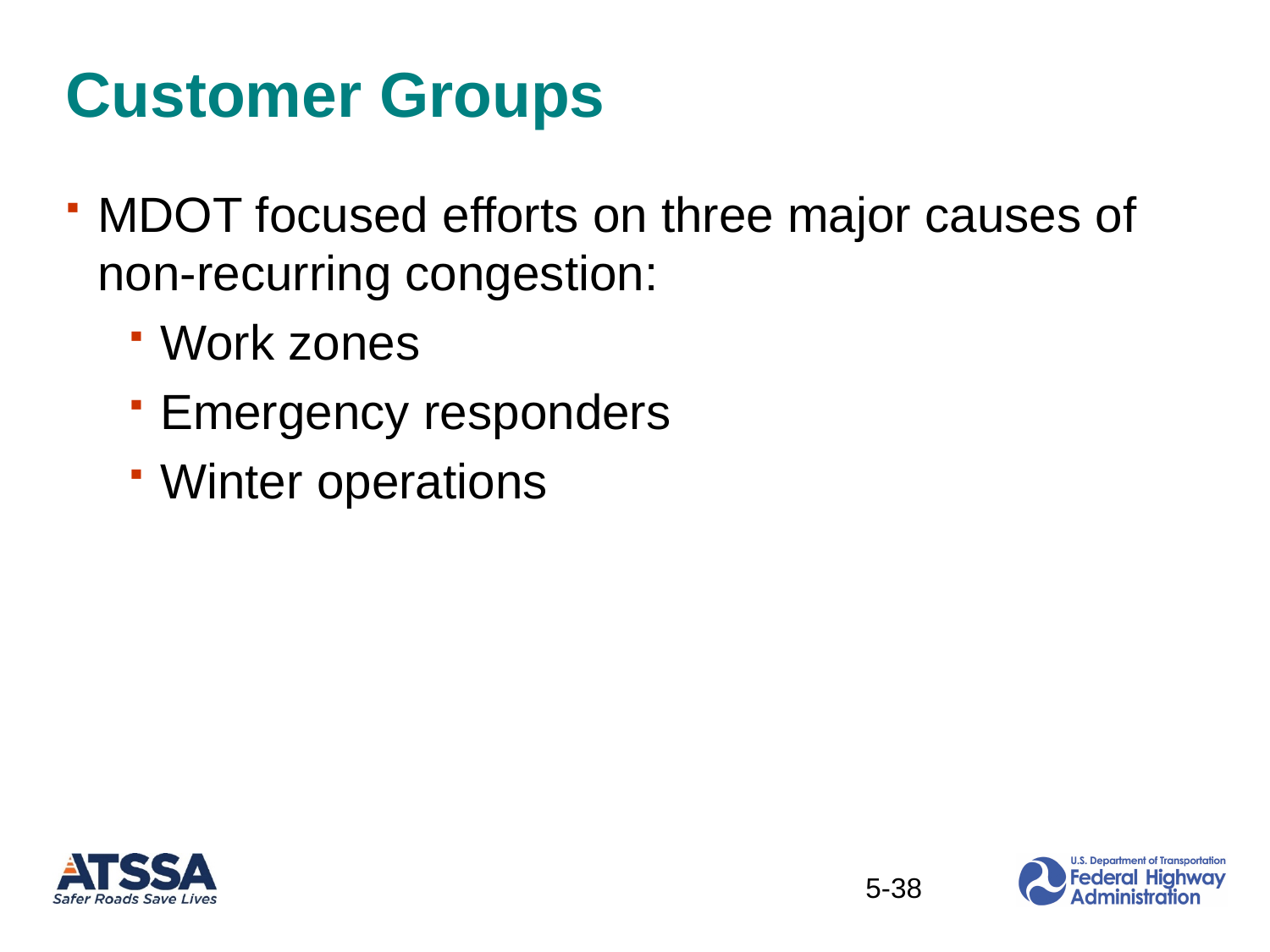

# Customer Groups
MDOT focused efforts on three major causes of non-recurring congestion:
Work zones
Emergency responders
Winter operations